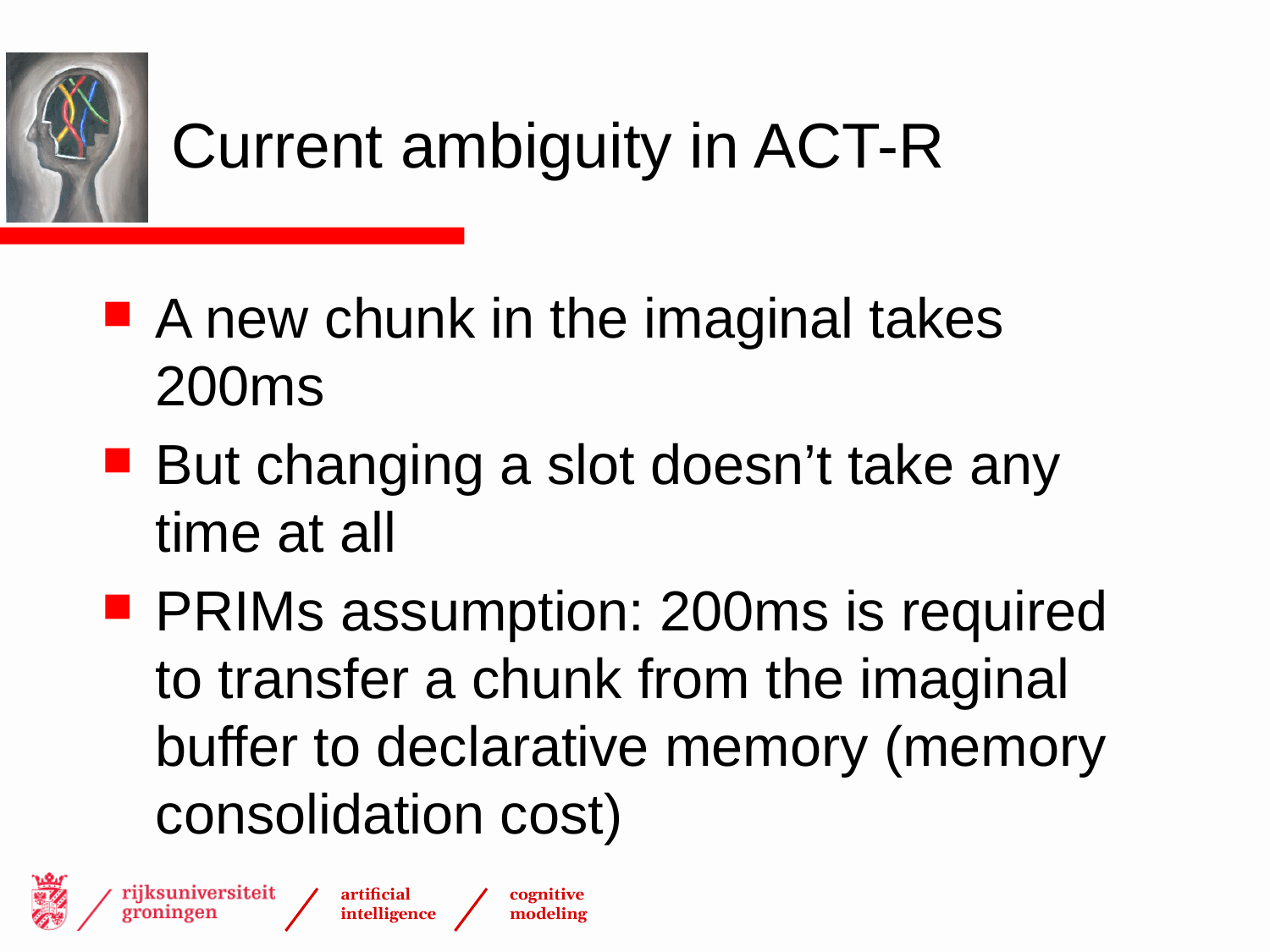

# Current ambiguity in ACT-R
A new chunk in the imaginal takes 200ms
But changing a slot doesn’t take any time at all
PRIMs assumption: 200ms is required to transfer a chunk from the imaginal buffer to declarative memory (memory consolidation cost)